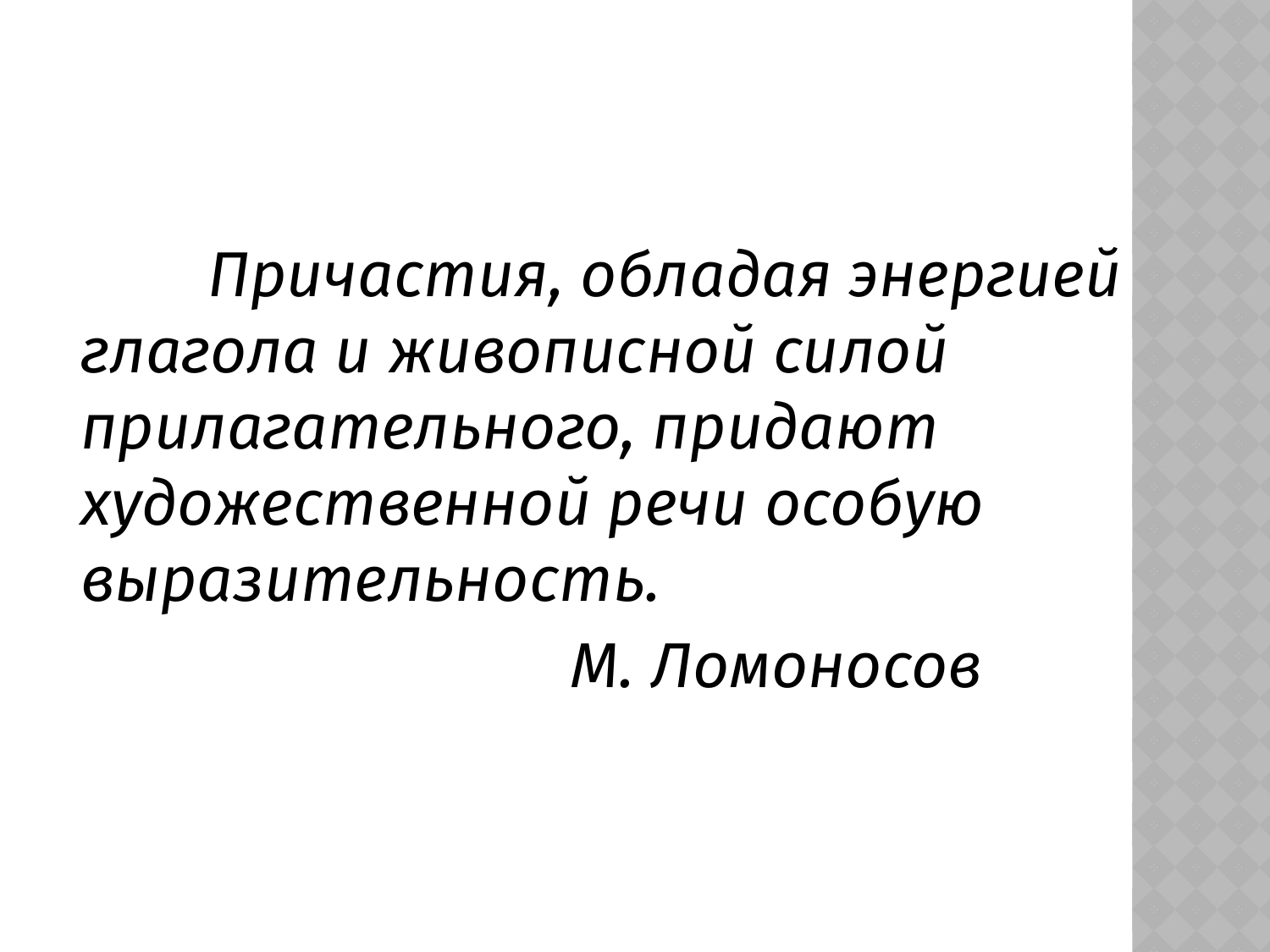

#

 		Причастия, обладая энергией глагола и живописной силой прилагательного, придают художественной речи особую выразительность.
                                М. Ломоносов